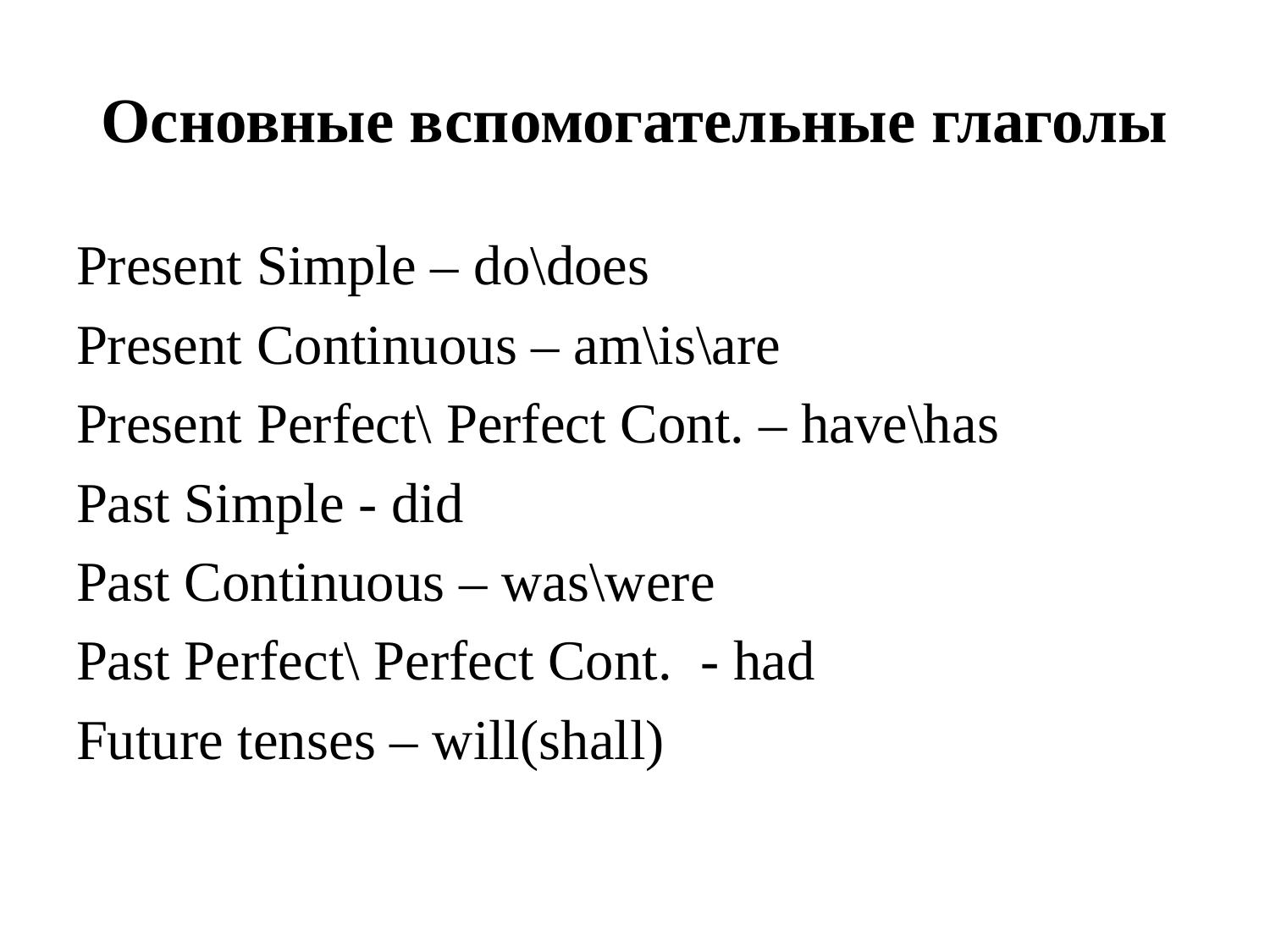

# Основные вспомогательные глаголы
Present Simple – do\does
Present Continuous – am\is\are
Present Perfect\ Perfect Cont. – have\has
Past Simple - did
Past Continuous – was\were
Past Perfect\ Perfect Cont.  - had
Future tenses – will(shall)